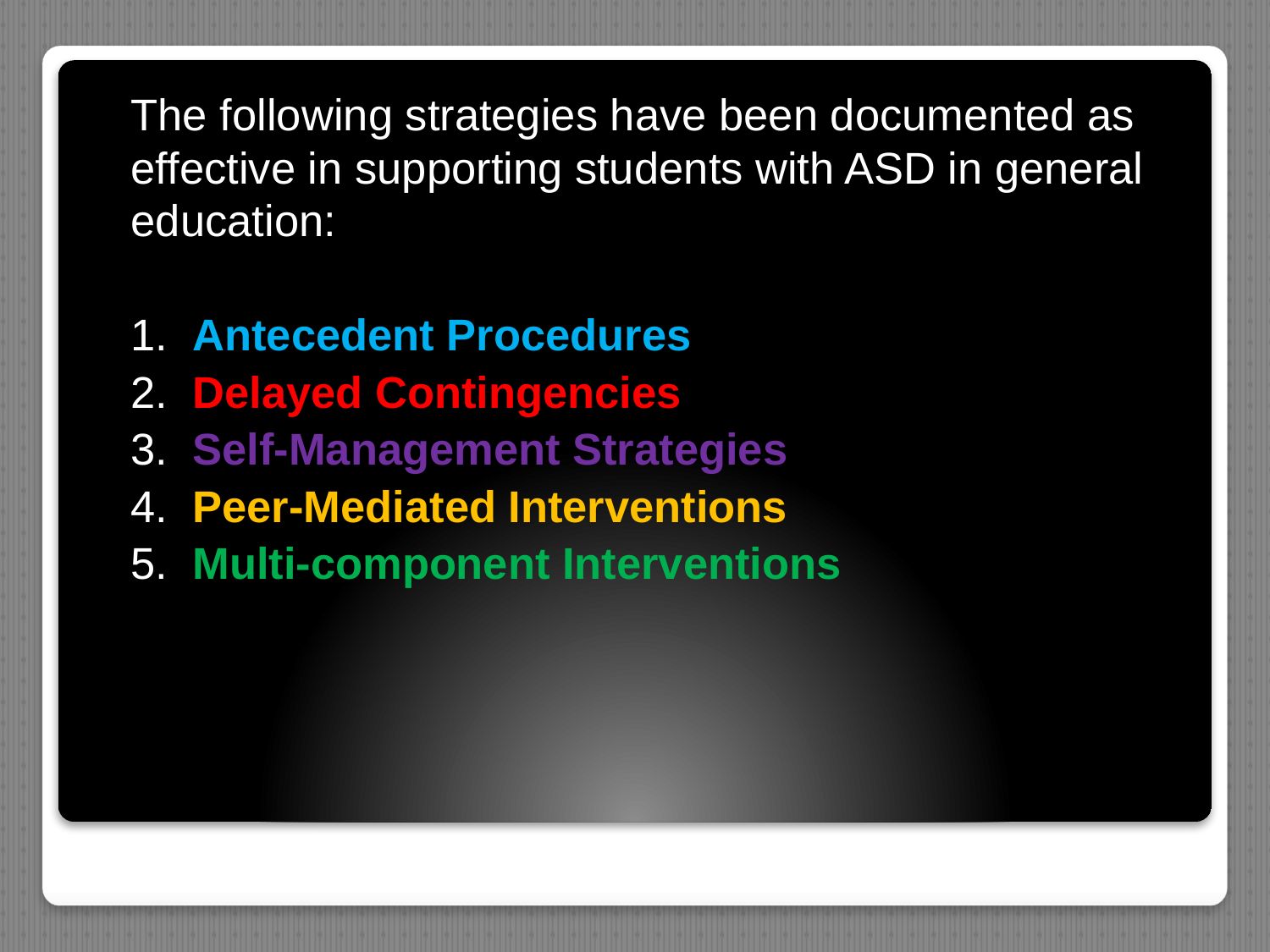

The following strategies have been documented as effective in supporting students with ASD in general education:

	1.  Antecedent Procedures
	2.  Delayed Contingencies
	3.  Self-Management Strategies
	4.  Peer-Mediated Interventions
	5.  Multi-component Interventions